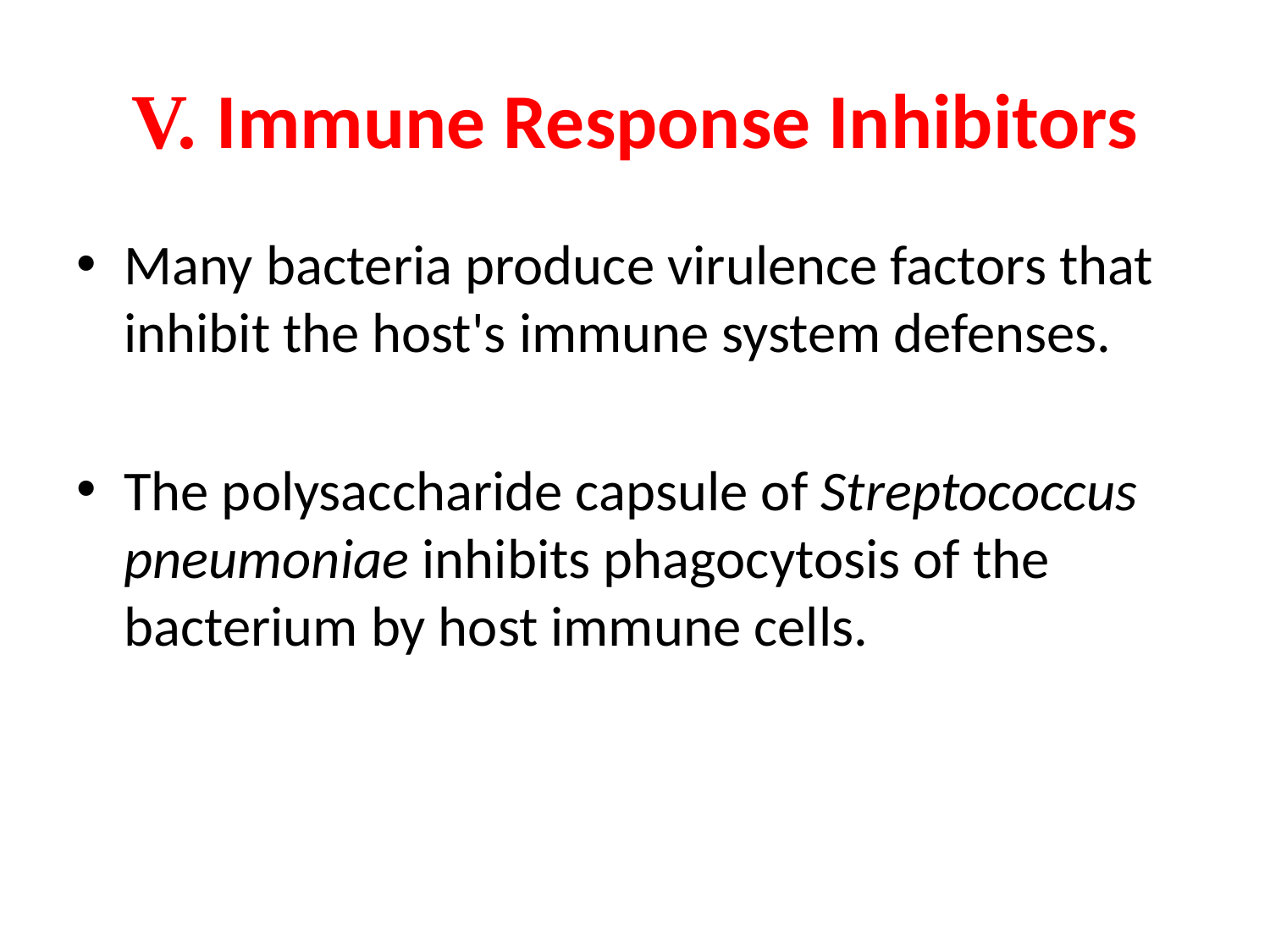

# V. Immune Response Inhibitors
Many bacteria produce virulence factors that inhibit the host's immune system defenses.

The polysaccharide capsule of Streptococcus pneumoniae inhibits phagocytosis of the bacterium by host immune cells.